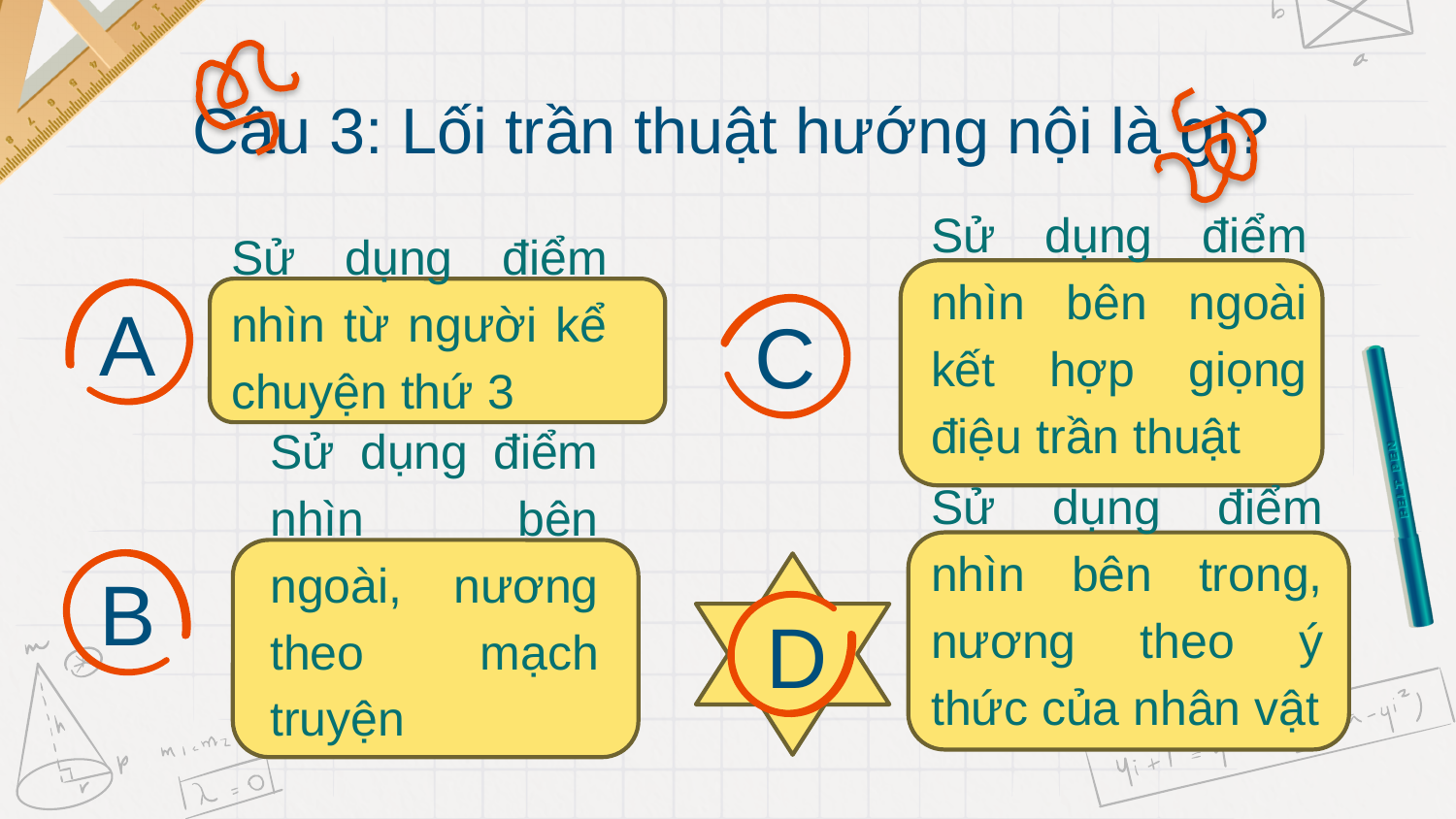

# Câu 3: Lối trần thuật hướng nội là gì?

Sử dụng điểm nhìn bên ngoài kết hợp giọng điệu trần thuật
Sử dụng điểm nhìn từ người kể chuyện thứ 3

A
C
Sử dụng điểm nhìn bên ngoài, nương theo mạch truyện

Sử dụng điểm nhìn bên trong, nương theo ý thức của nhân vật
B

D